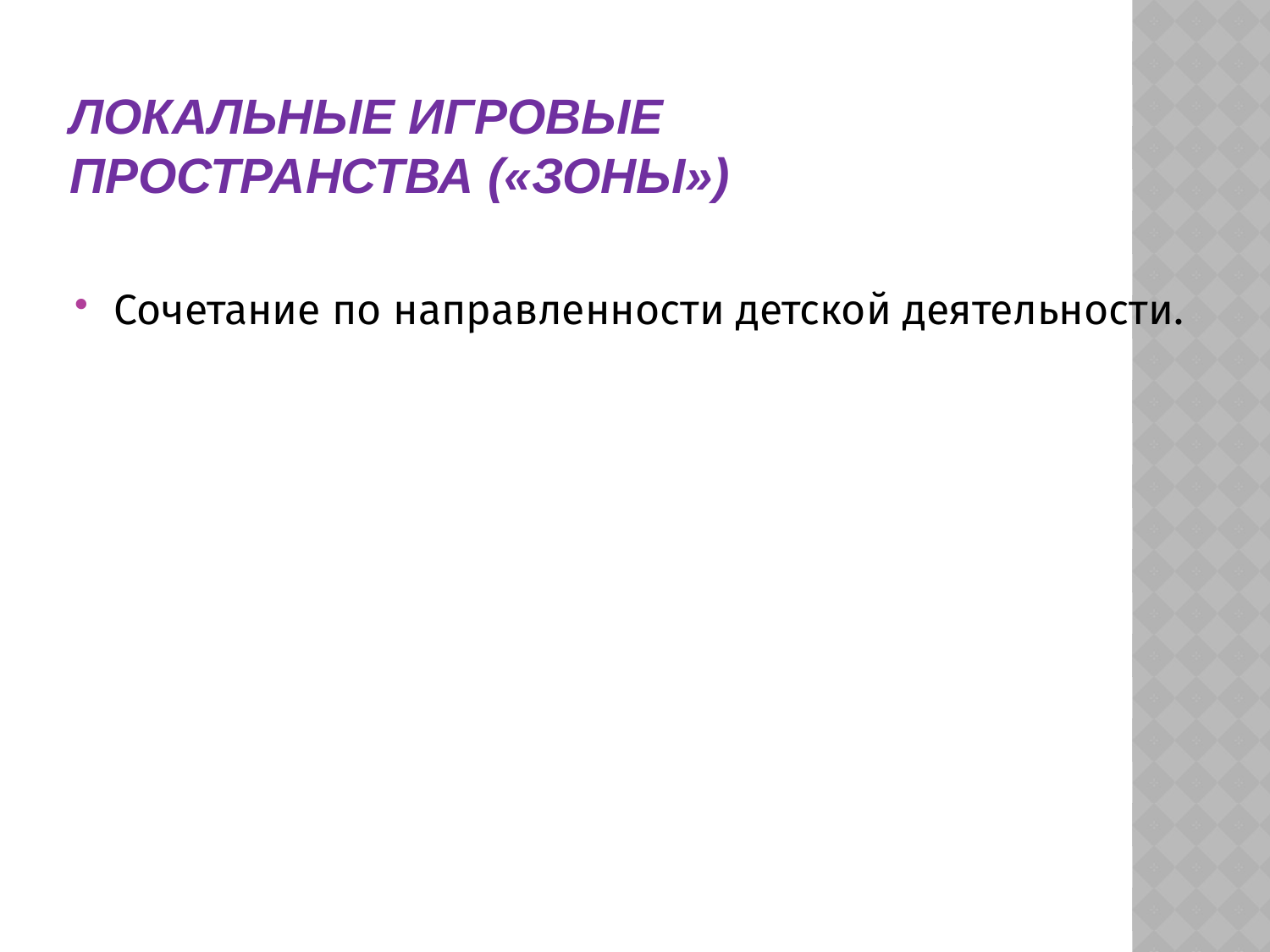

# Локальные игровые пространства («зоны»)
Сочетание по направленности детской деятельности.